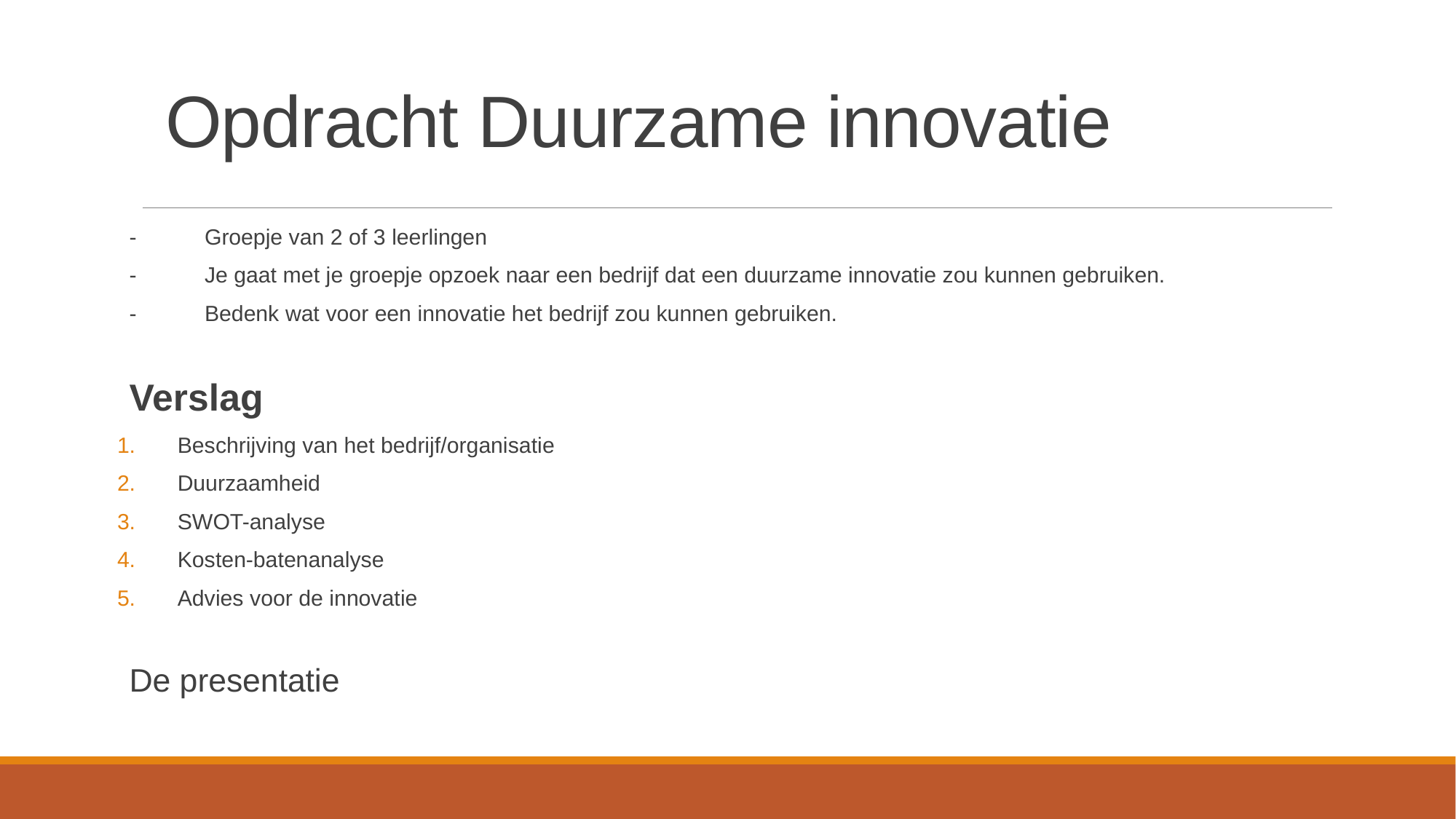

# Opdracht Duurzame innovatie
-	Groepje van 2 of 3 leerlingen
-	Je gaat met je groepje opzoek naar een bedrijf dat een duurzame innovatie zou kunnen gebruiken.
-	Bedenk wat voor een innovatie het bedrijf zou kunnen gebruiken.

Verslag
Beschrijving van het bedrijf/organisatie
Duurzaamheid
SWOT-analyse
Kosten-batenanalyse
Advies voor de innovatie

De presentatie